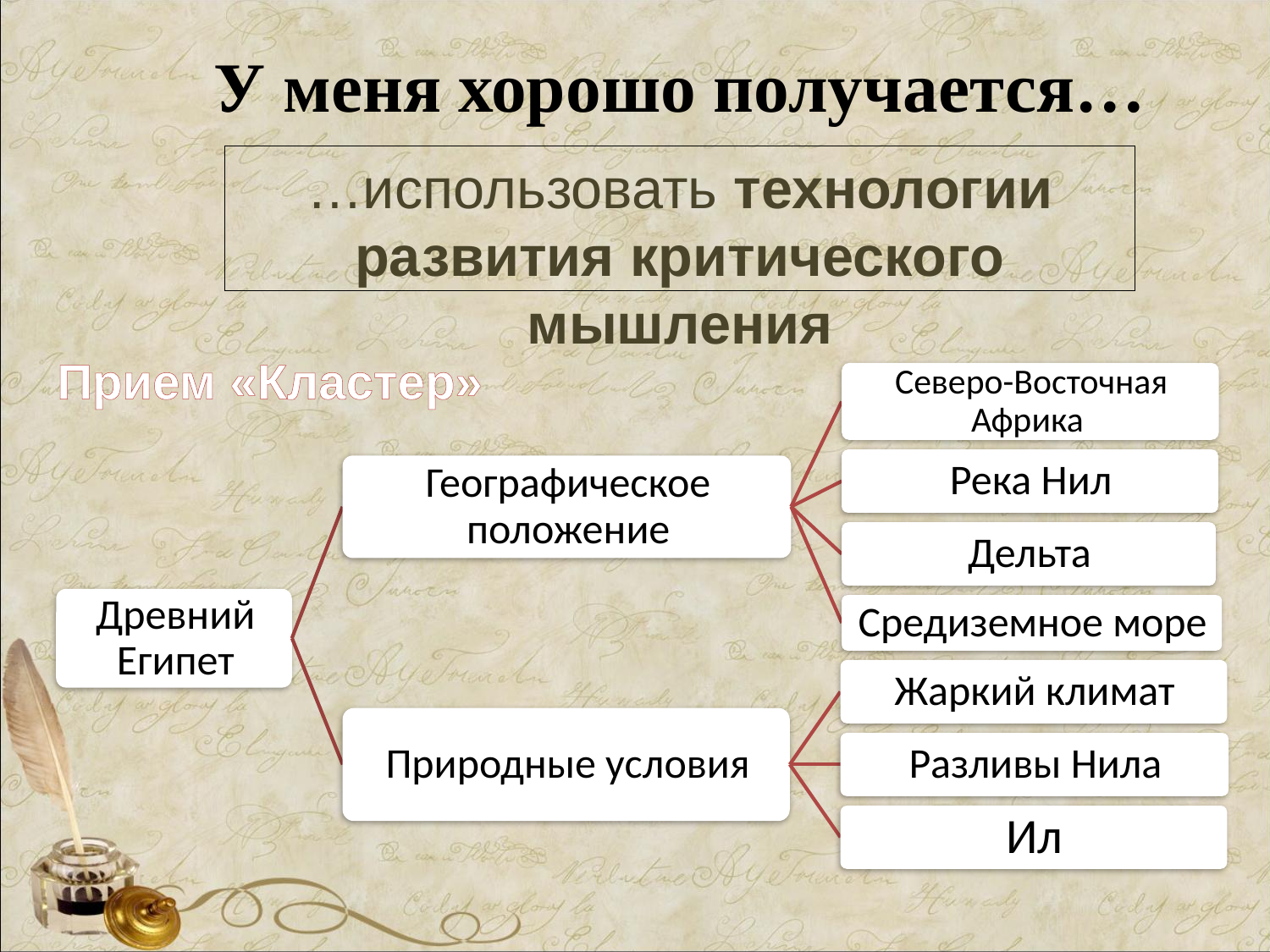

# У меня хорошо получается…
…использовать технологии развития критического мышления
Древний Египет

Географическое положение

Северо-Восточная Африка

Река Нил

Дельта

Средиземное море

Природные условия

Жаркий климат

Разливы Нила

Ил
Прием «Кластер»